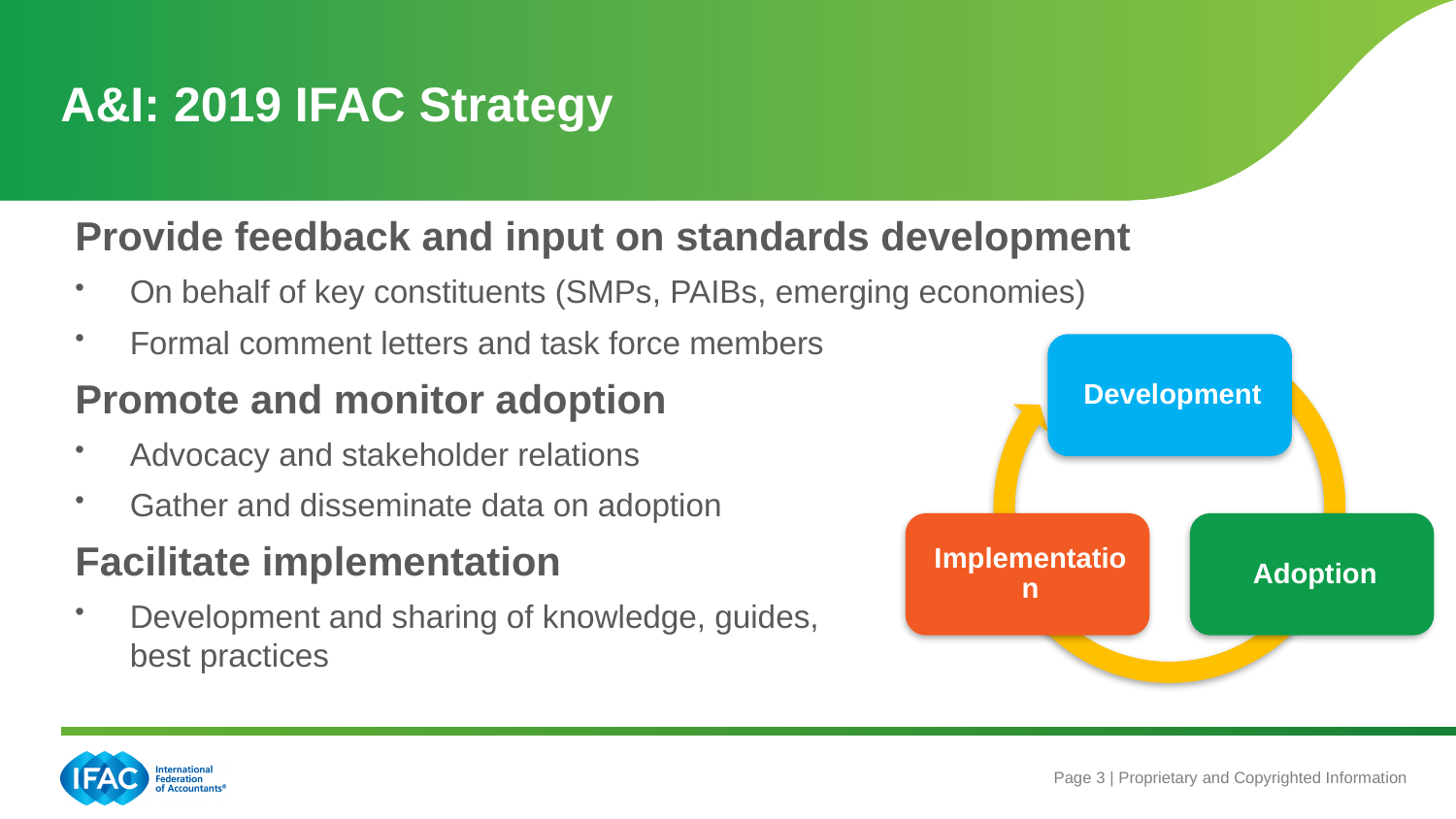

# A&I: 2019 IFAC Strategy
Provide feedback and input on standards development
On behalf of key constituents (SMPs, PAIBs, emerging economies)
Formal comment letters and task force members
Promote and monitor adoption
Advocacy and stakeholder relations
Gather and disseminate data on adoption
Facilitate implementation
Development and sharing of knowledge, guides,
best practices

Development
Adoption
Implementation